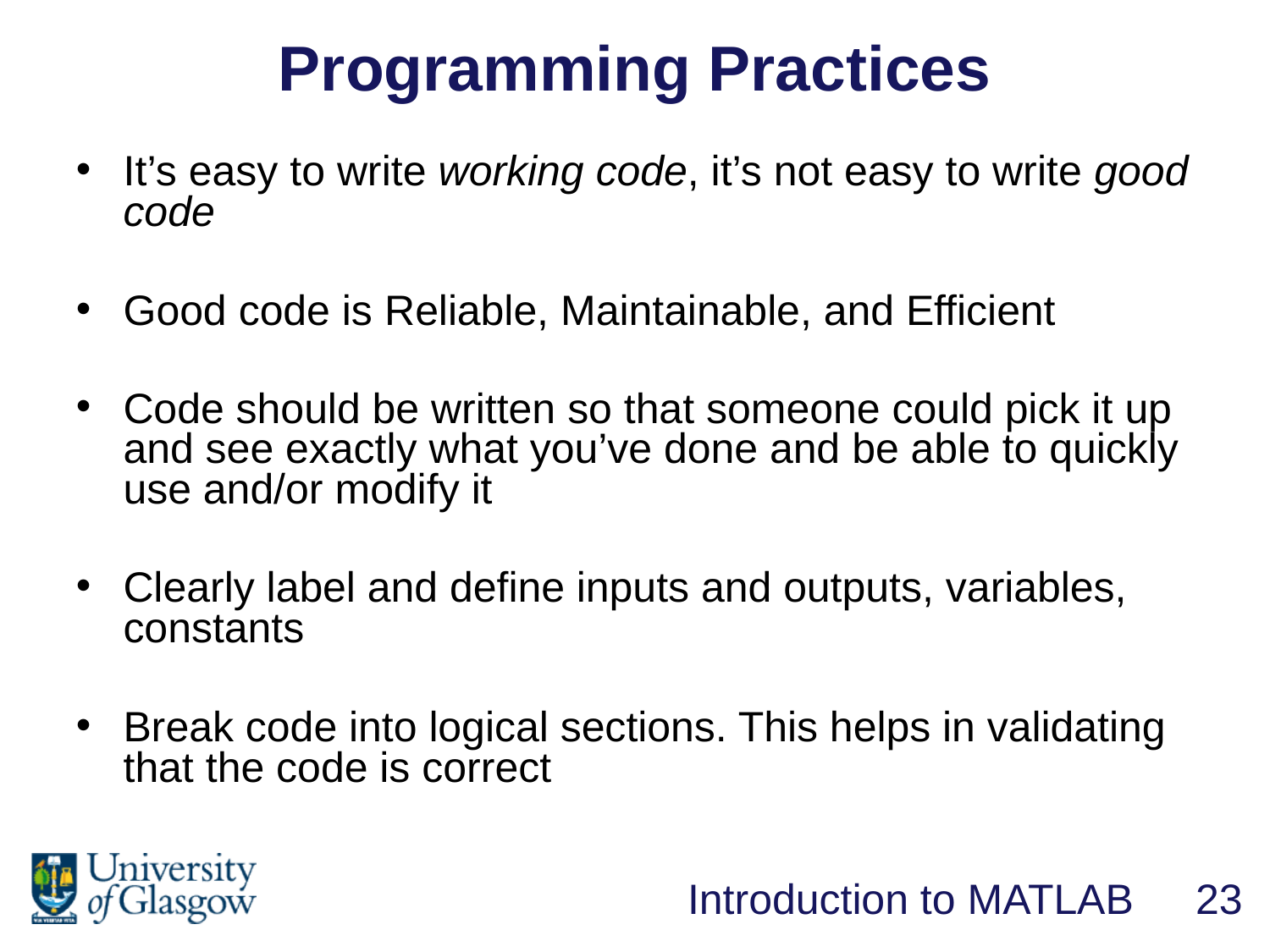

Programming Practices

It’s easy to write working code, it’s not easy to write good code

Good code is Reliable, Maintainable, and Efficient

Code should be written so that someone could pick it up and see exactly what you’ve done and be able to quickly use and/or modify it

Clearly label and define inputs and outputs, variables, constants

Break code into logical sections. This helps in validating that the code is correct